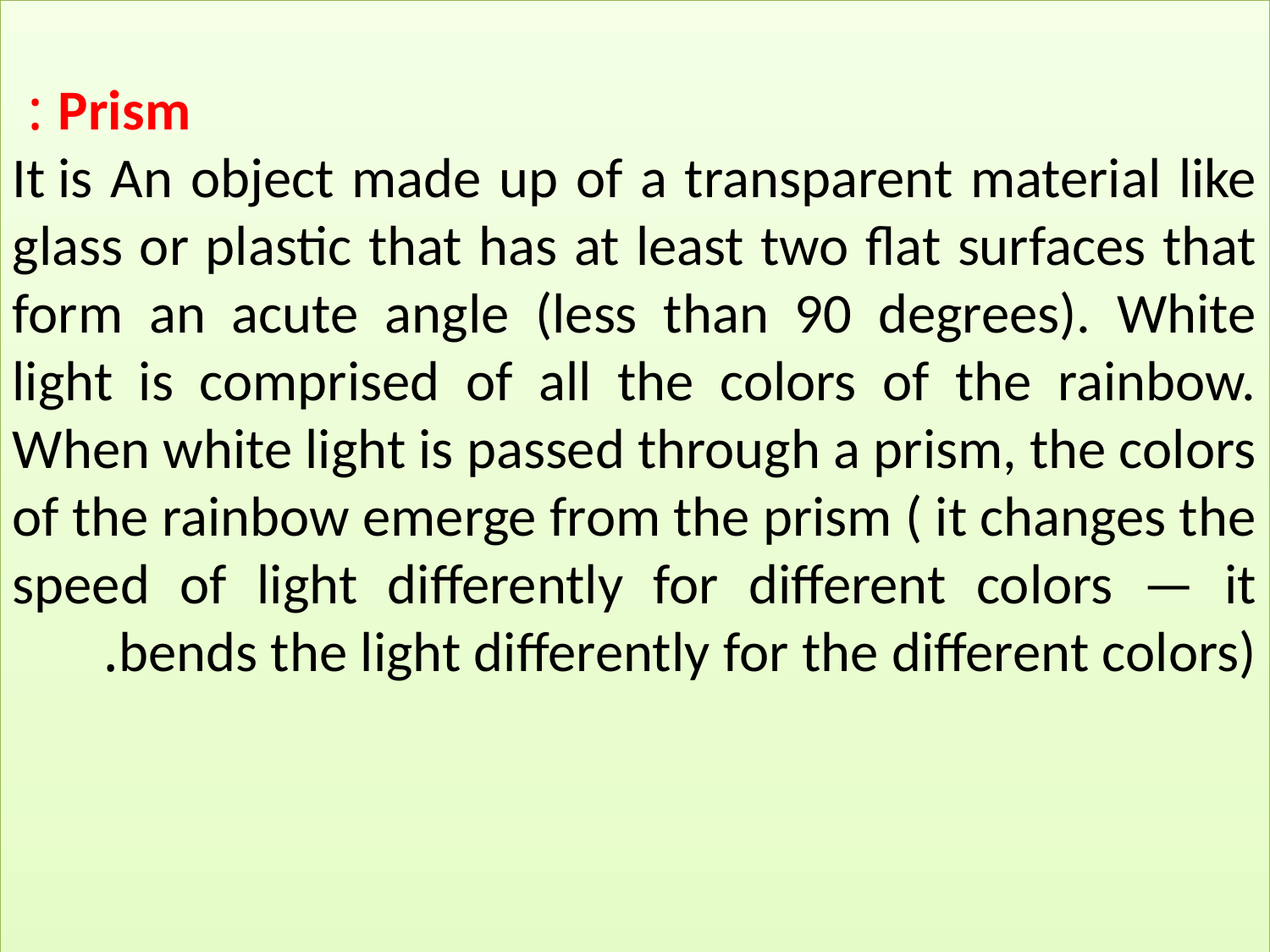

Prism :
It is An object made up of a transparent material like glass or plastic that has at least two flat surfaces that form an acute angle (less than 90 degrees). White light is comprised of all the colors of the rainbow. When white light is passed through a prism, the colors of the rainbow emerge from the prism ( it changes the speed of light differently for different colors — it bends the light differently for the different colors).